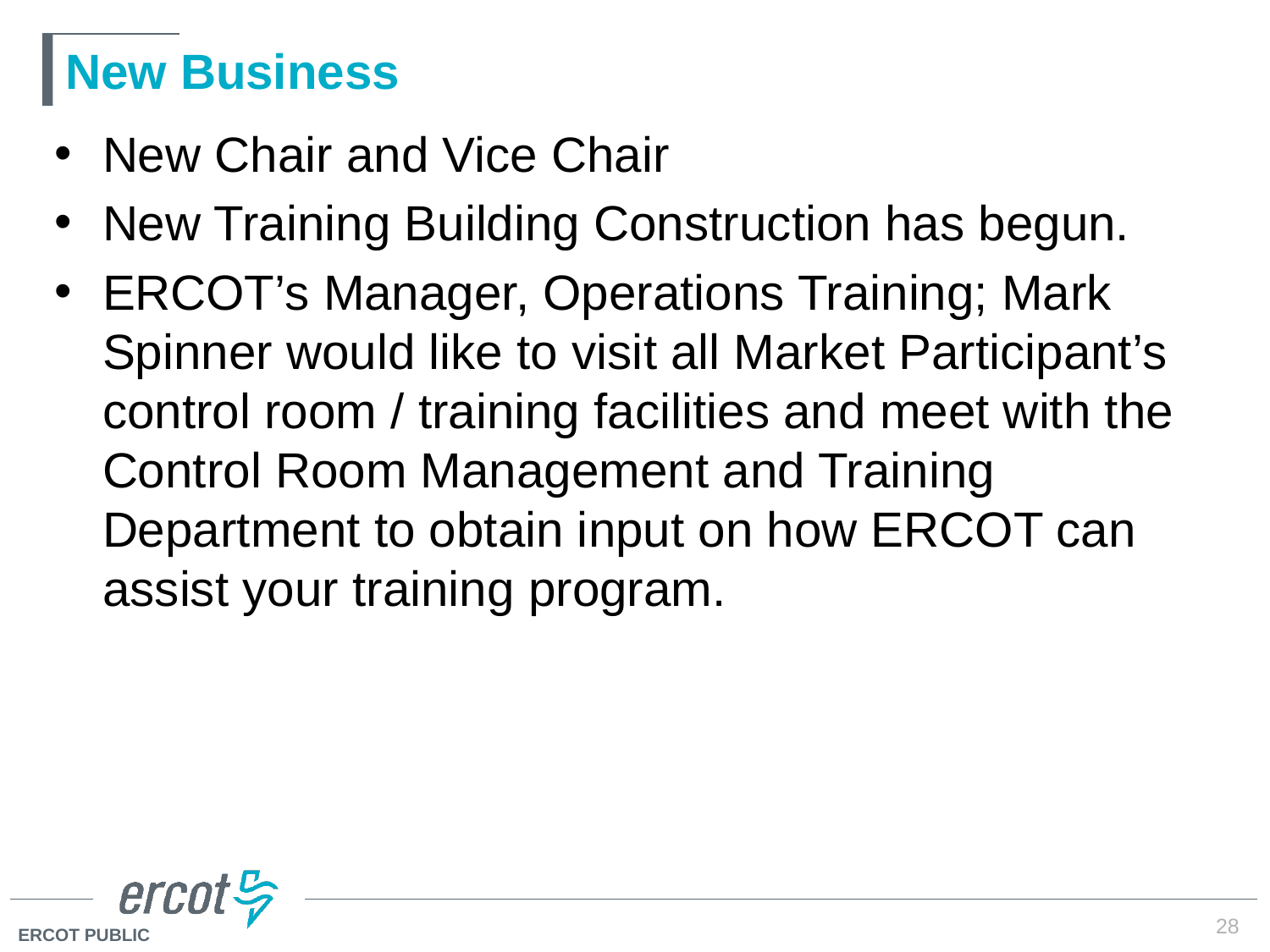

# New Business
New Chair and Vice Chair
New Training Building Construction has begun.
ERCOT’s Manager, Operations Training; Mark Spinner would like to visit all Market Participant’s control room / training facilities and meet with the Control Room Management and Training Department to obtain input on how ERCOT can assist your training program.
28